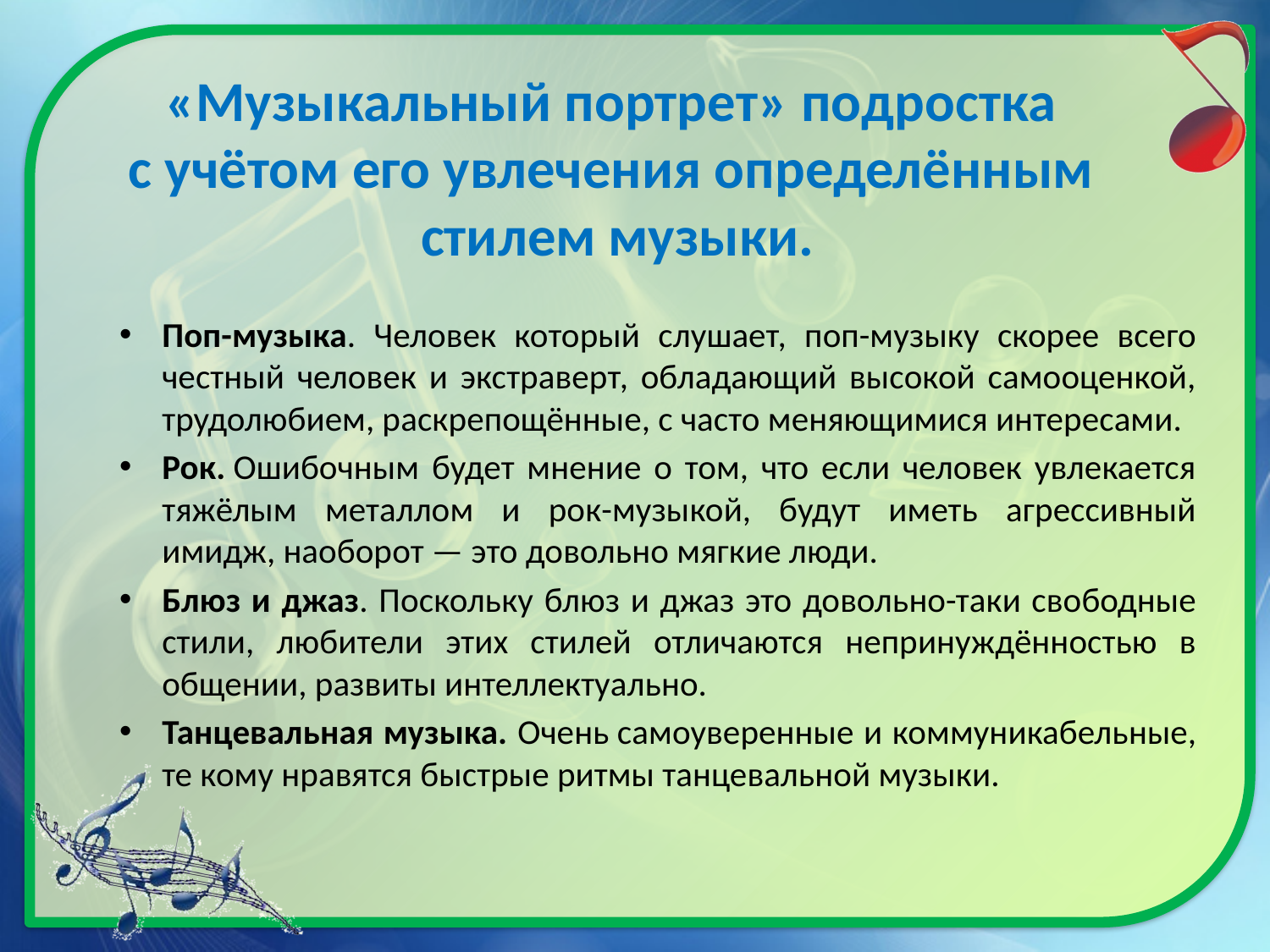

# «Музыкальный портрет» подростка с учётом его увлечения определённым стилем музыки.
Поп-музыка. Человек который слушает, поп-музыку скорее всего честный человек и экстраверт, обладающий высокой самооценкой, трудолюбием, раскрепощённые, с часто меняющимися интересами.
Рок. Ошибочным будет мнение о том, что если человек увлекается тяжёлым металлом и рок-музыкой, будут иметь агрессивный имидж, наоборот — это довольно мягкие люди.
Блюз и джаз. Поскольку блюз и джаз это довольно-таки свободные стили, любители этих стилей отличаются непринуждённостью в общении, развиты интеллектуально.
Танцевальная музыка. Очень самоуверенные и коммуникабельные, те кому нравятся быстрые ритмы танцевальной музыки.